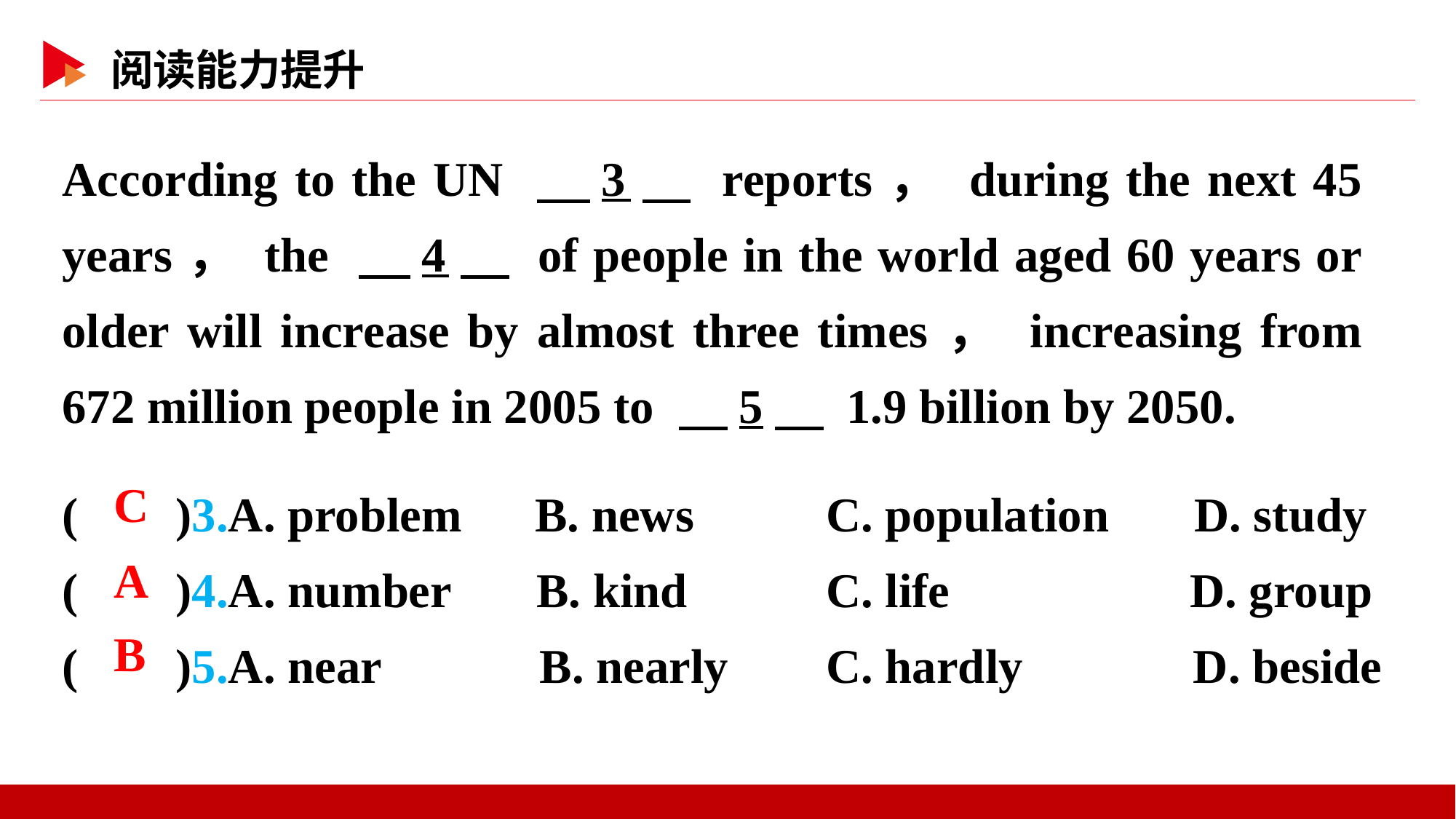

According to the UN 　3　 reports， during the next 45 years， the 　4　 of people in the world aged 60 years or older will increase by almost three times， increasing from 672 million people in 2005 to 　5　 1.9 billion by 2050.
(        )3.A. problem      B. news		C. population       D. study
(        )4.A. number       B. kind		C. life               	   D. group
(        )5.A. near             B. nearly	C. hardly              D. beside
   C
   A
   B